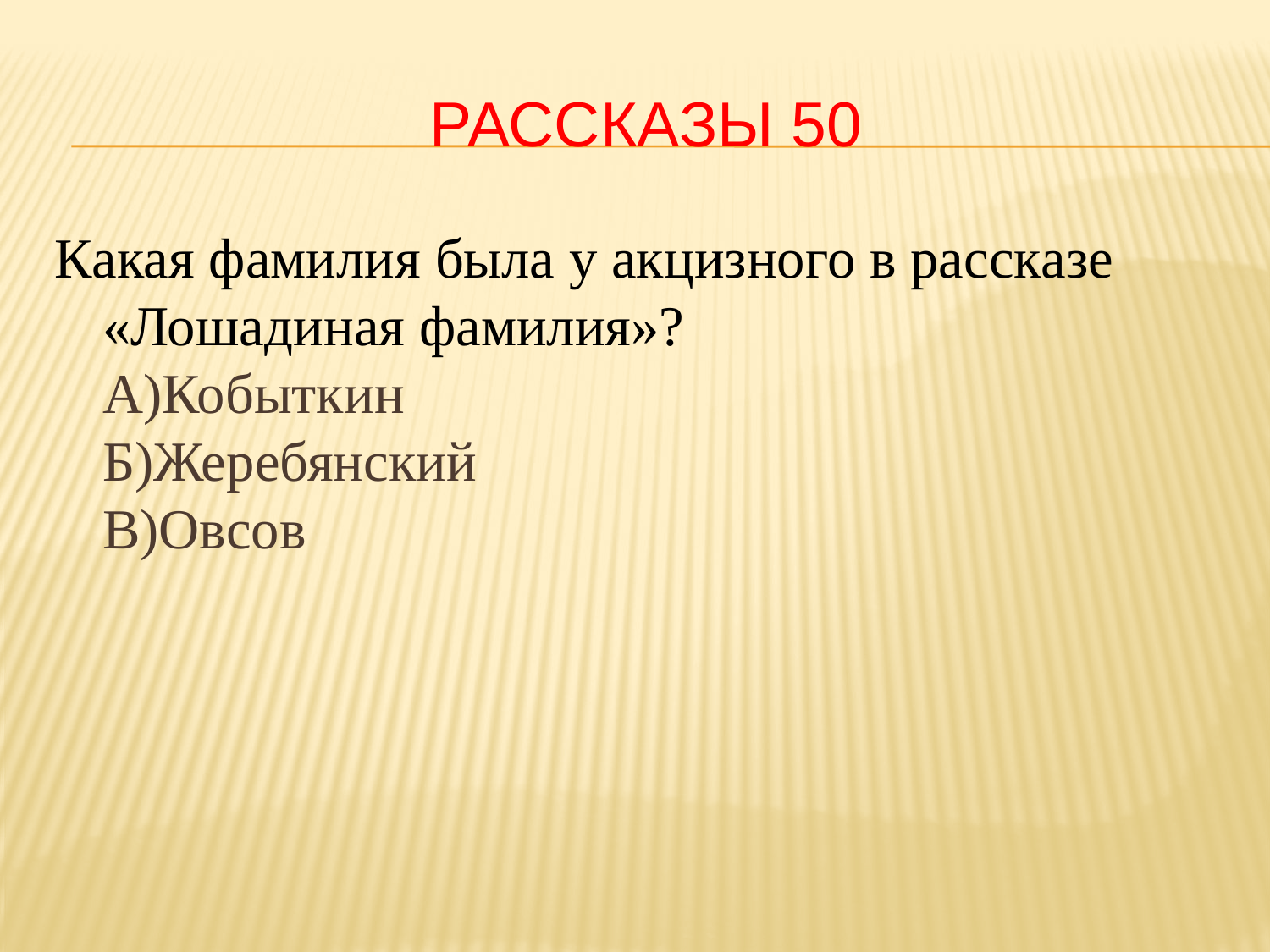

# Рассказы 50
Какая фамилия была у акцизного в рассказе «Лошадиная фамилия»?
А)Кобыткин
Б)Жеребянский
В)Овсов